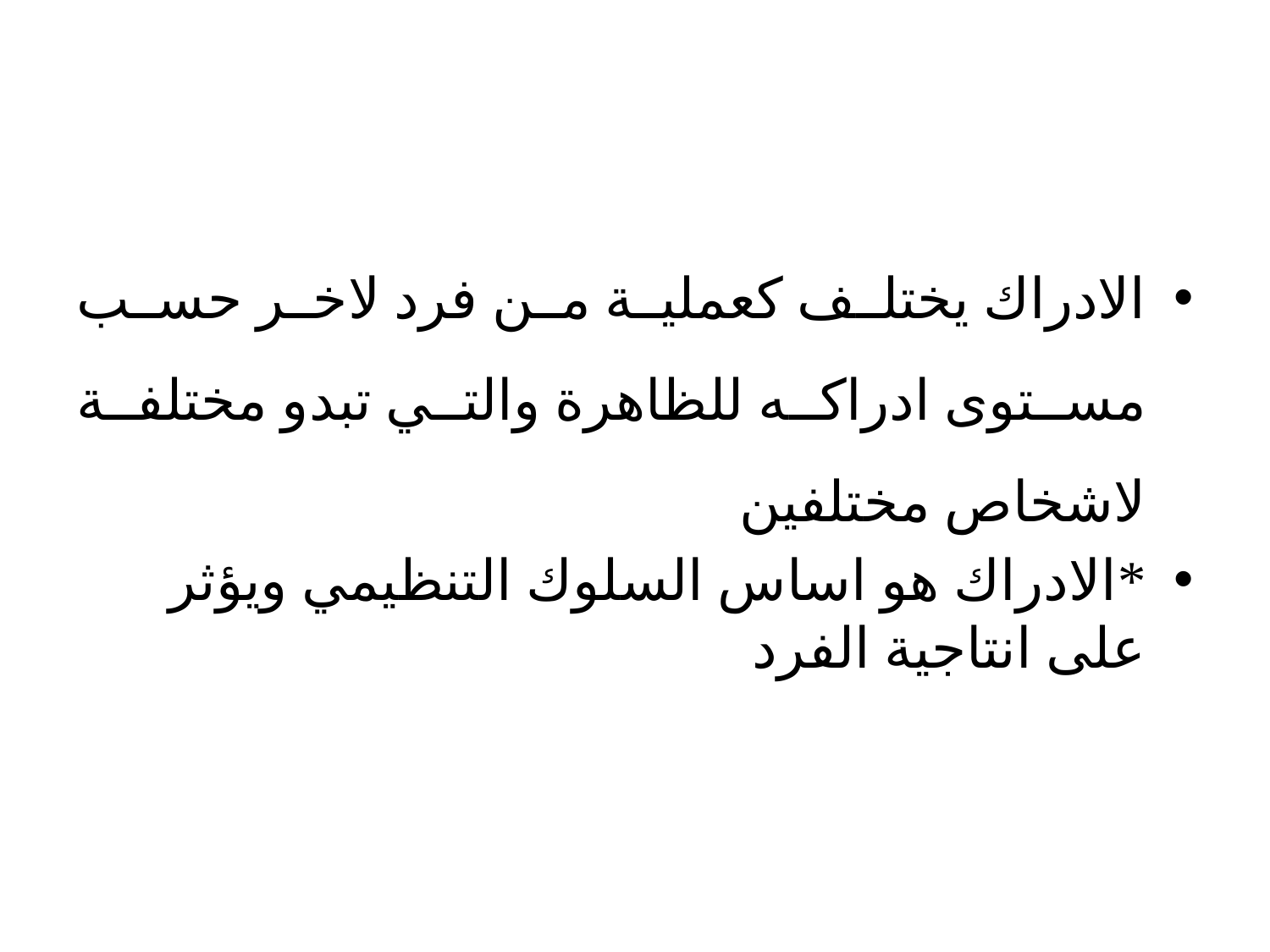

الادراك يختلف كعملية من فرد لاخر حسب مستوى ادراكه للظاهرة والتي تبدو مختلفة لاشخاص مختلفين
*الادراك هو اساس السلوك التنظيمي ويؤثر على انتاجية الفرد